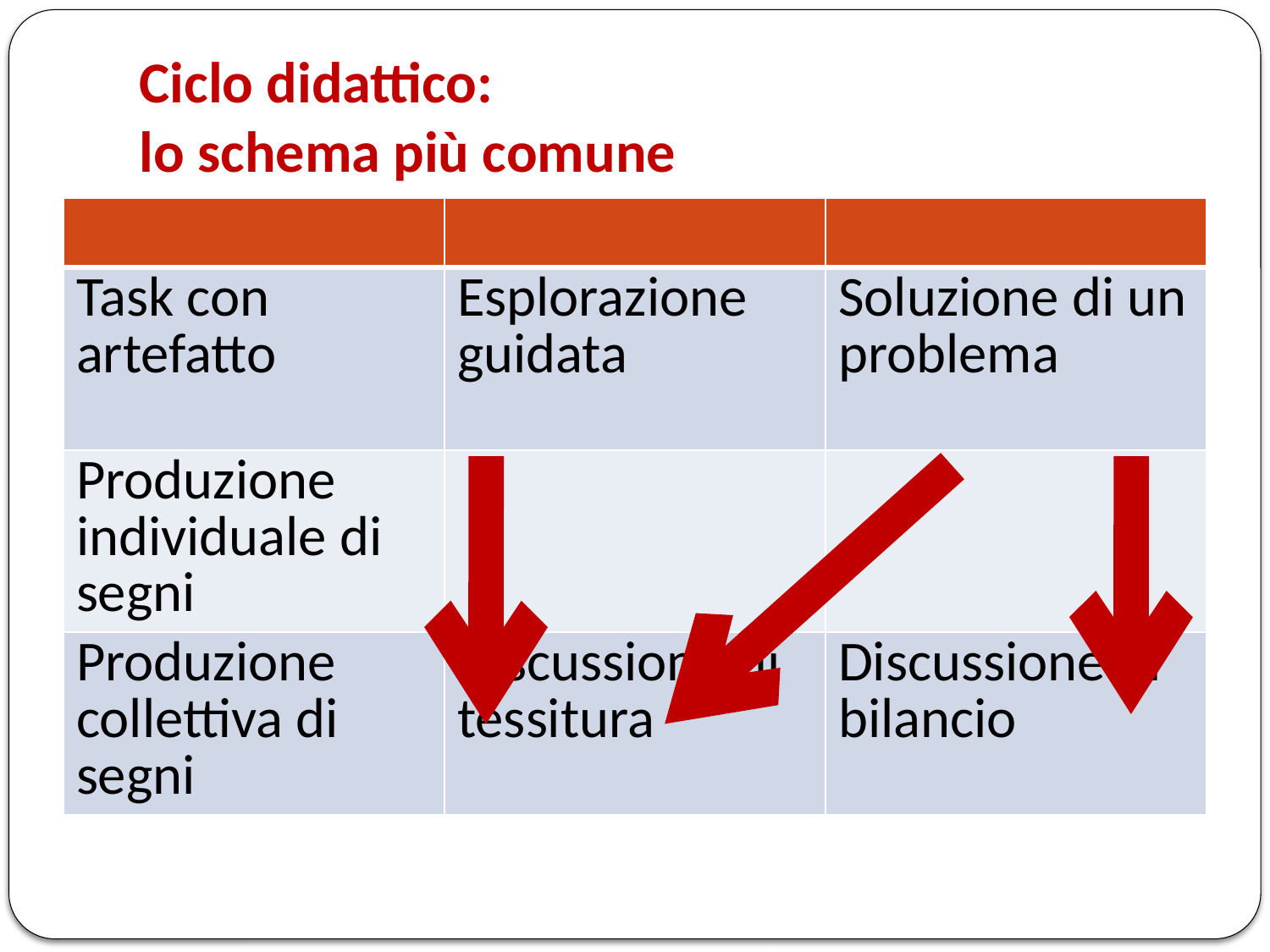

# Ciclo didattico: lo schema più comune
|  |  |  |
| --- | --- | --- |
| Task con artefatto | Esplorazione guidata | Soluzione di un problema |
| Produzione individuale di segni |  |  |
| Produzione collettiva di segni | Discussione di tessitura | Discussione di bilancio |